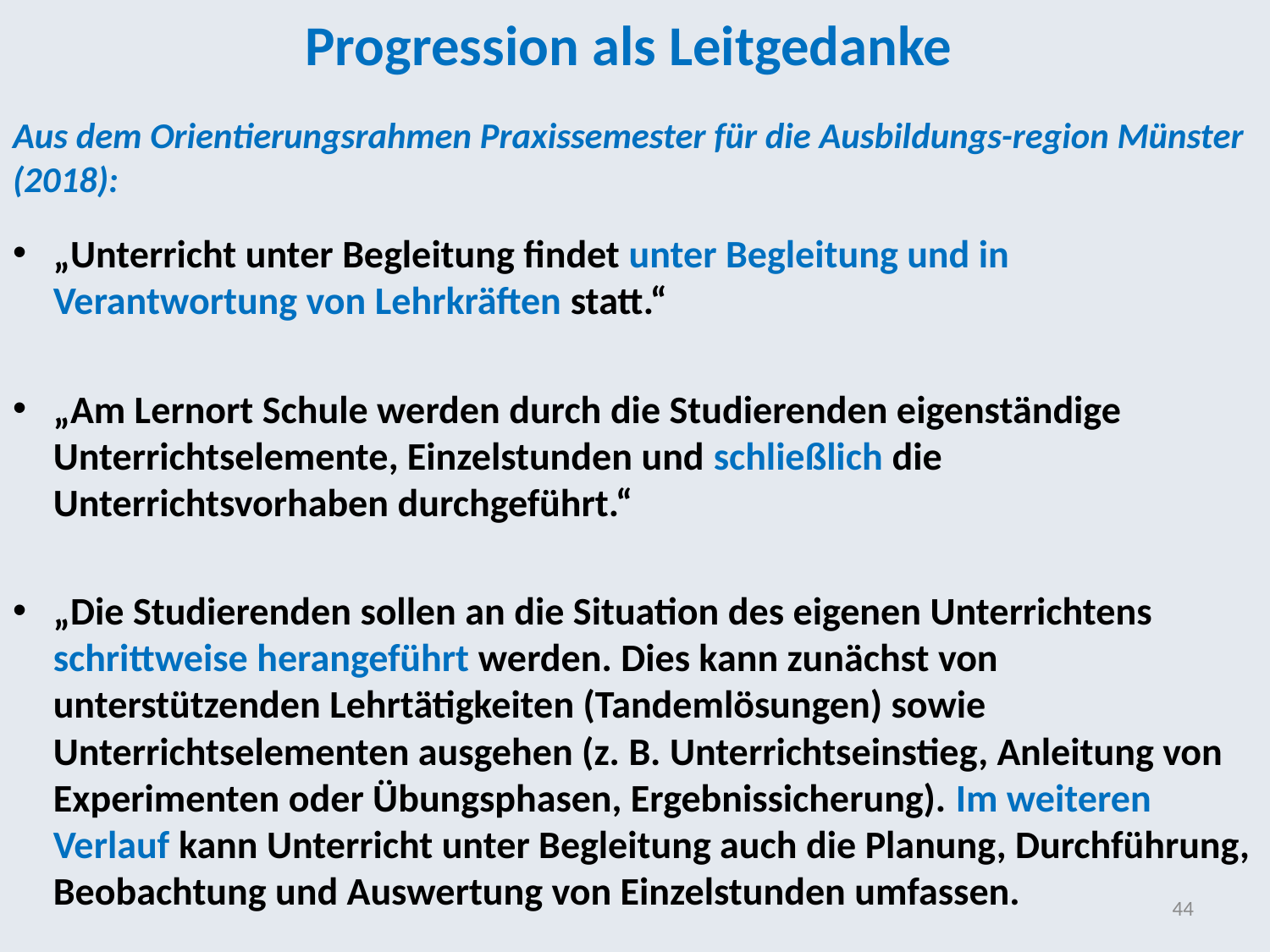

# Progression als Leitgedanke
Aus dem Orientierungsrahmen Praxissemester für die Ausbildungs-region Münster (2018):

„Unterricht unter Begleitung findet unter Begleitung und in Verantwortung von Lehrkräften statt.“

„Am Lernort Schule werden durch die Studierenden eigenständige Unterrichtselemente, Einzelstunden und schließlich die Unterrichtsvorhaben durchgeführt.“

„Die Studierenden sollen an die Situation des eigenen Unterrichtens schrittweise herangeführt werden. Dies kann zunächst von unterstützenden Lehrtätigkeiten (Tandemlösungen) sowie Unterrichtselementen ausgehen (z. B. Unterrichtseinstieg, Anleitung von Experimenten oder Übungsphasen, Ergebnissicherung). Im weiteren Verlauf kann Unterricht unter Begleitung auch die Planung, Durchführung, Beobachtung und Auswertung von Einzelstunden umfassen.

44